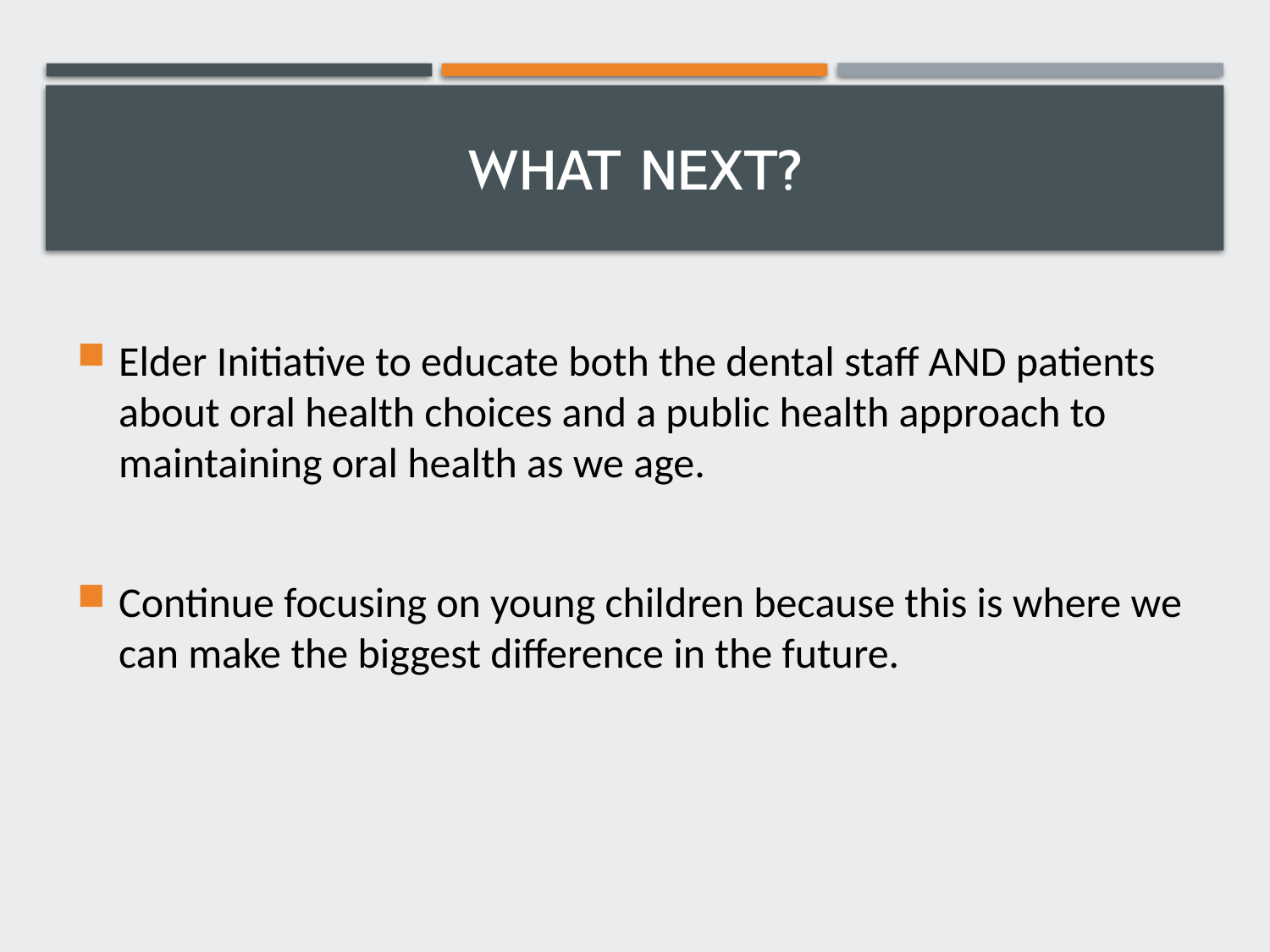

# What next?
Elder Initiative to educate both the dental staff AND patients about oral health choices and a public health approach to maintaining oral health as we age.

Continue focusing on young children because this is where we can make the biggest difference in the future.